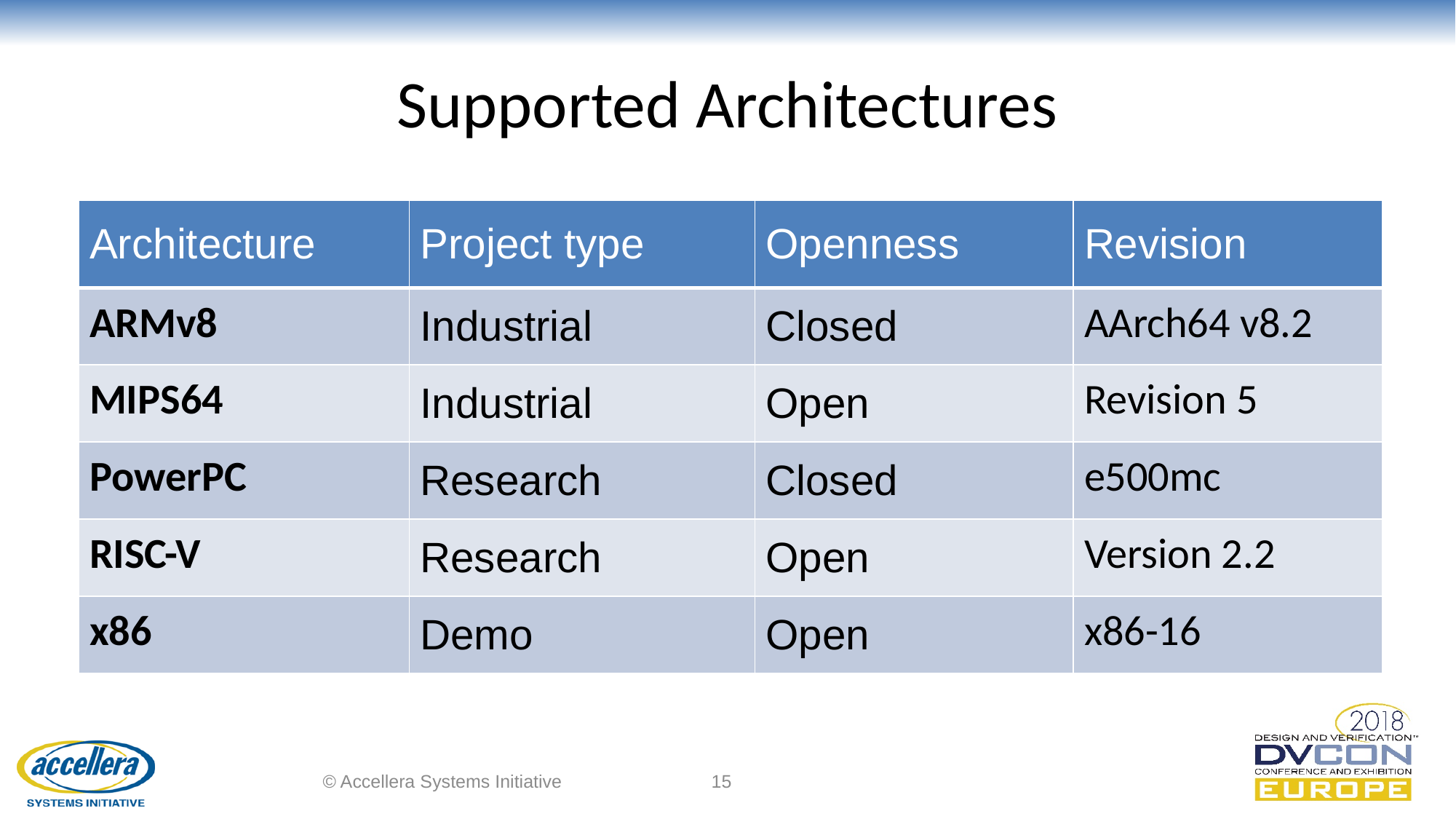

# Supported Architectures
| Architecture | Project type | Openness | Revision |
| --- | --- | --- | --- |
| ARMv8 | Industrial | Closed | AArch64 v8.2 |
| MIPS64 | Industrial | Open | Revision 5 |
| PowerPC | Research | Closed | e500mc |
| RISC-V | Research | Open | Version 2.2 |
| x86 | Demo | Open | x86-16 |
© Accellera Systems Initiative
15